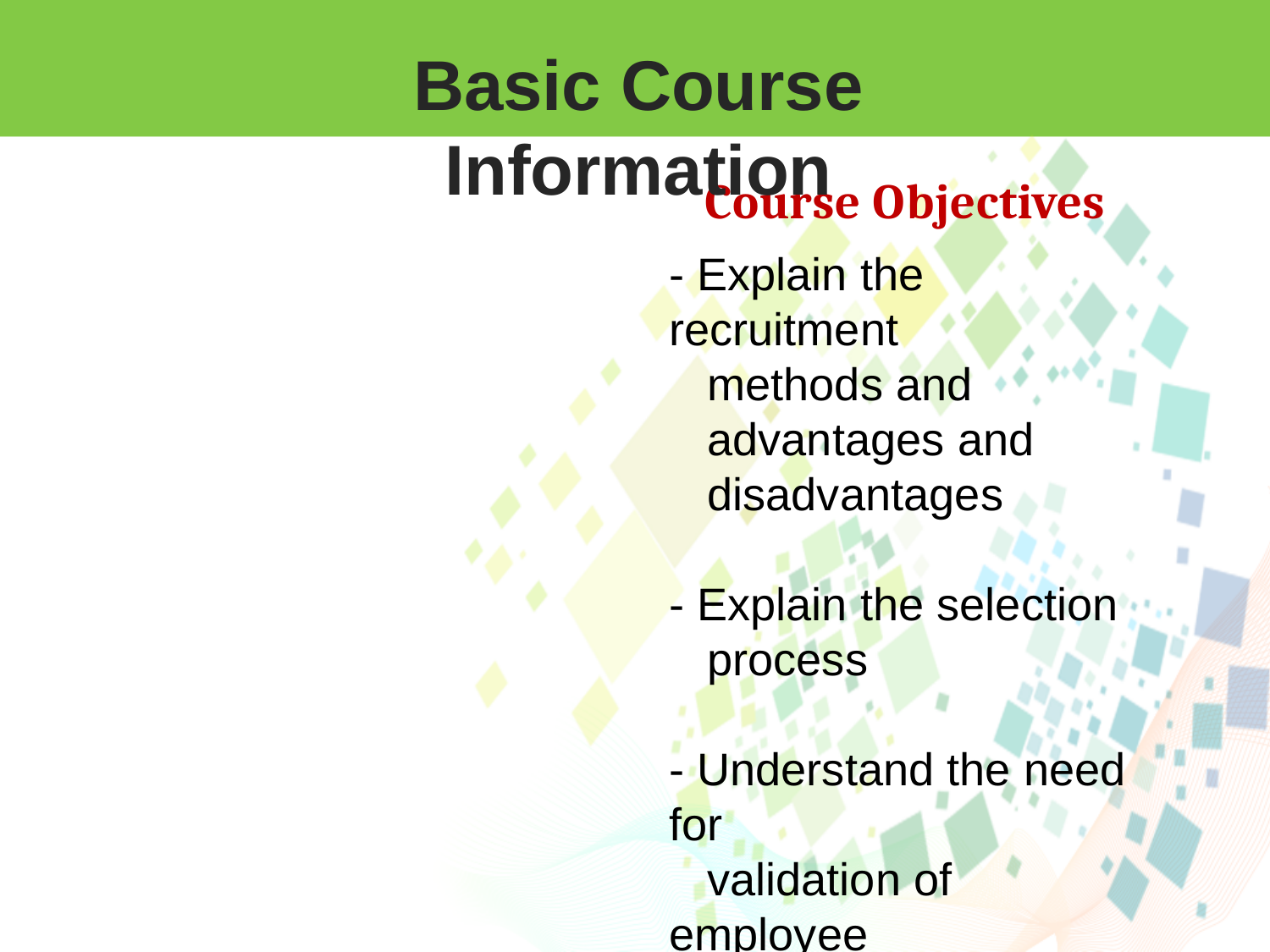

Basic Course Information
Course Objectives
- Explain the recruitment
   methods and
   advantages and
   disadvantages

- Explain the selection
   process

- Understand the need for
   validation of employee
   selection procedures